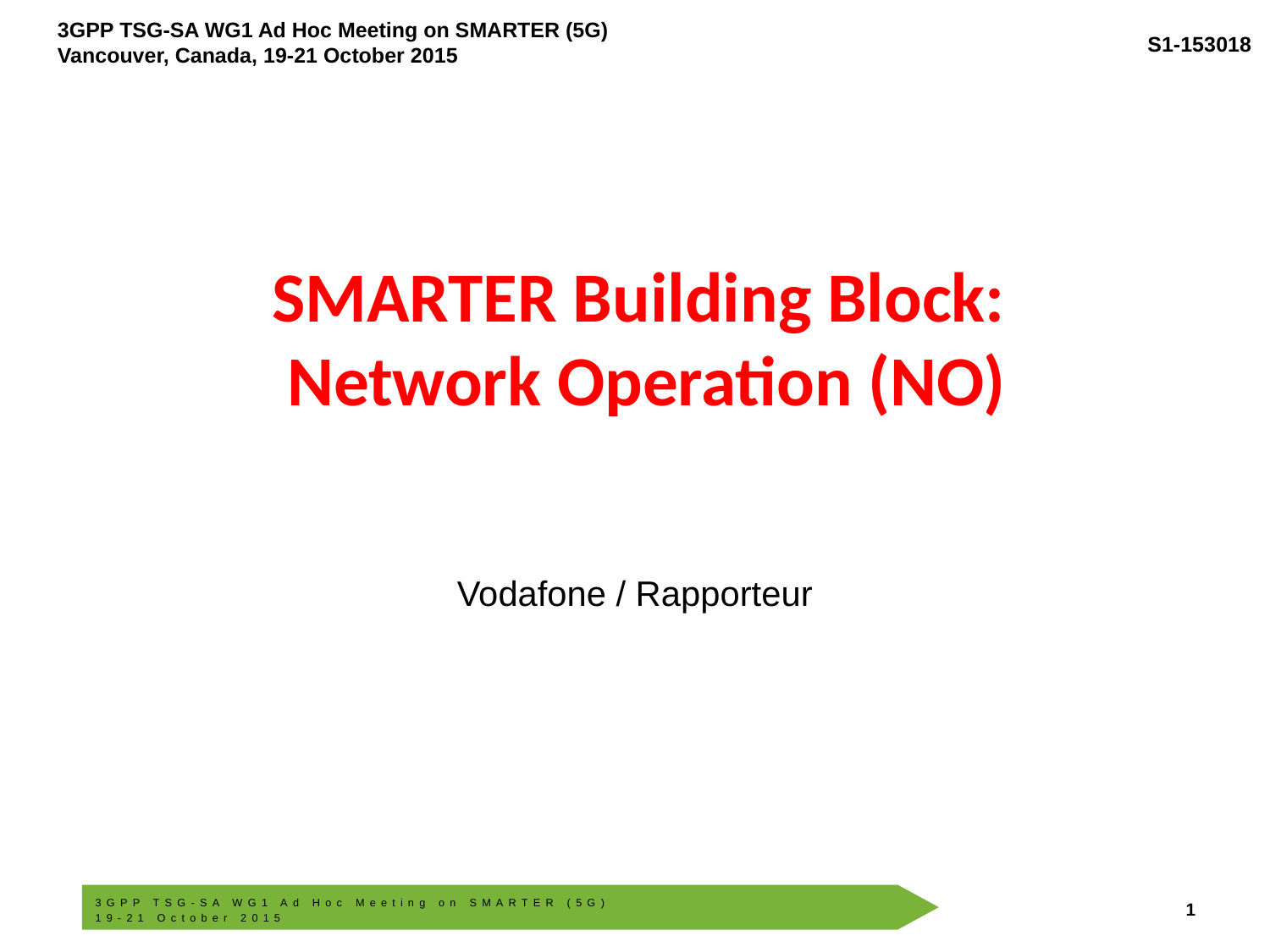

# SMARTER Building Block: Network Operation (NO)
Vodafone / Rapporteur